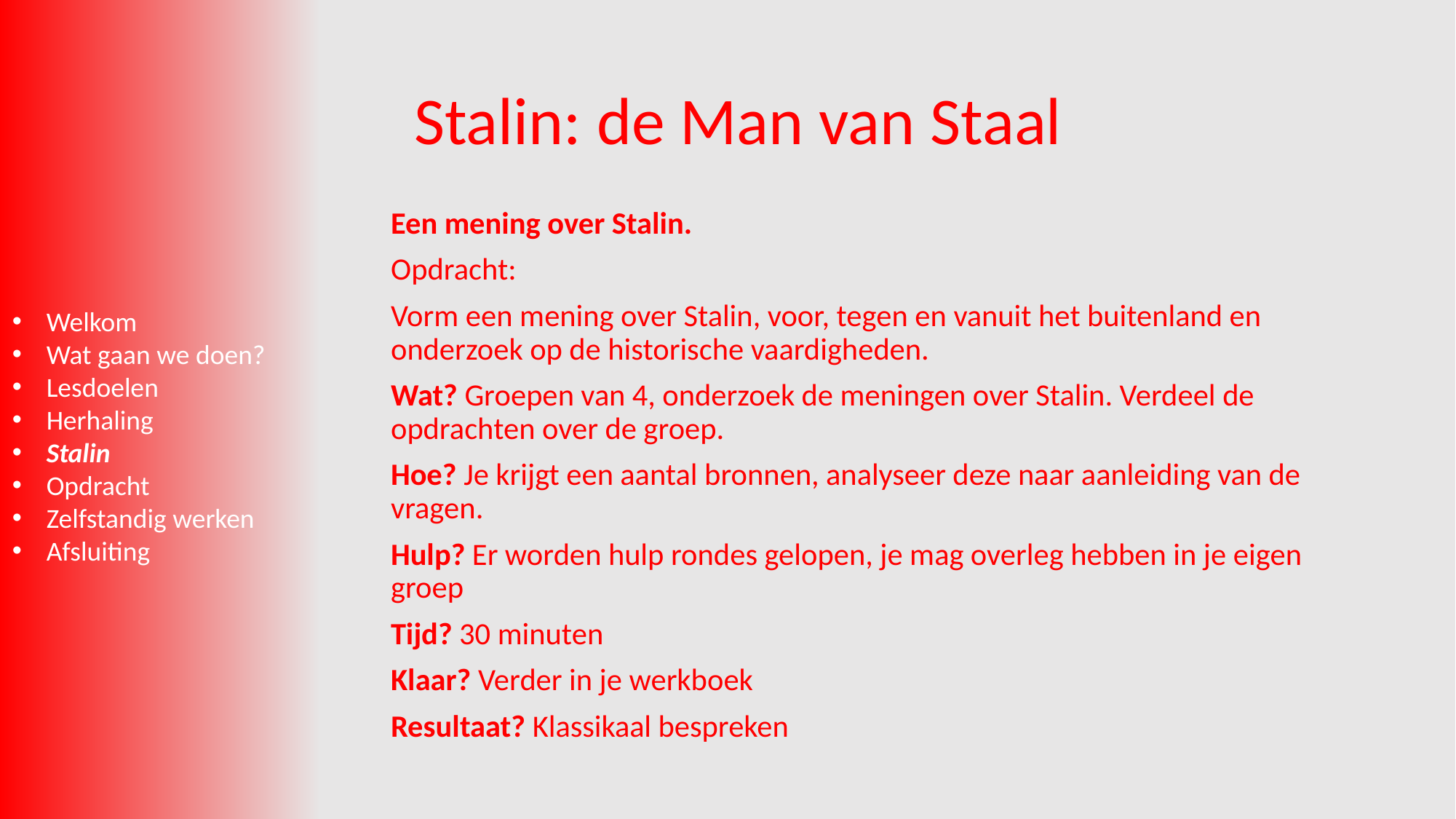

# Stalin: de Man van Staal
Een mening over Stalin.
Opdracht:
Vorm een mening over Stalin, voor, tegen en vanuit het buitenland en onderzoek op de historische vaardigheden.
Wat? Groepen van 4, onderzoek de meningen over Stalin. Verdeel de opdrachten over de groep.
Hoe? Je krijgt een aantal bronnen, analyseer deze naar aanleiding van de vragen.
Hulp? Er worden hulp rondes gelopen, je mag overleg hebben in je eigen groep
Tijd? 30 minuten
Klaar? Verder in je werkboek
Resultaat? Klassikaal bespreken

Welkom
Wat gaan we doen?
Lesdoelen
Herhaling
Stalin
Opdracht
Zelfstandig werken
Afsluiting